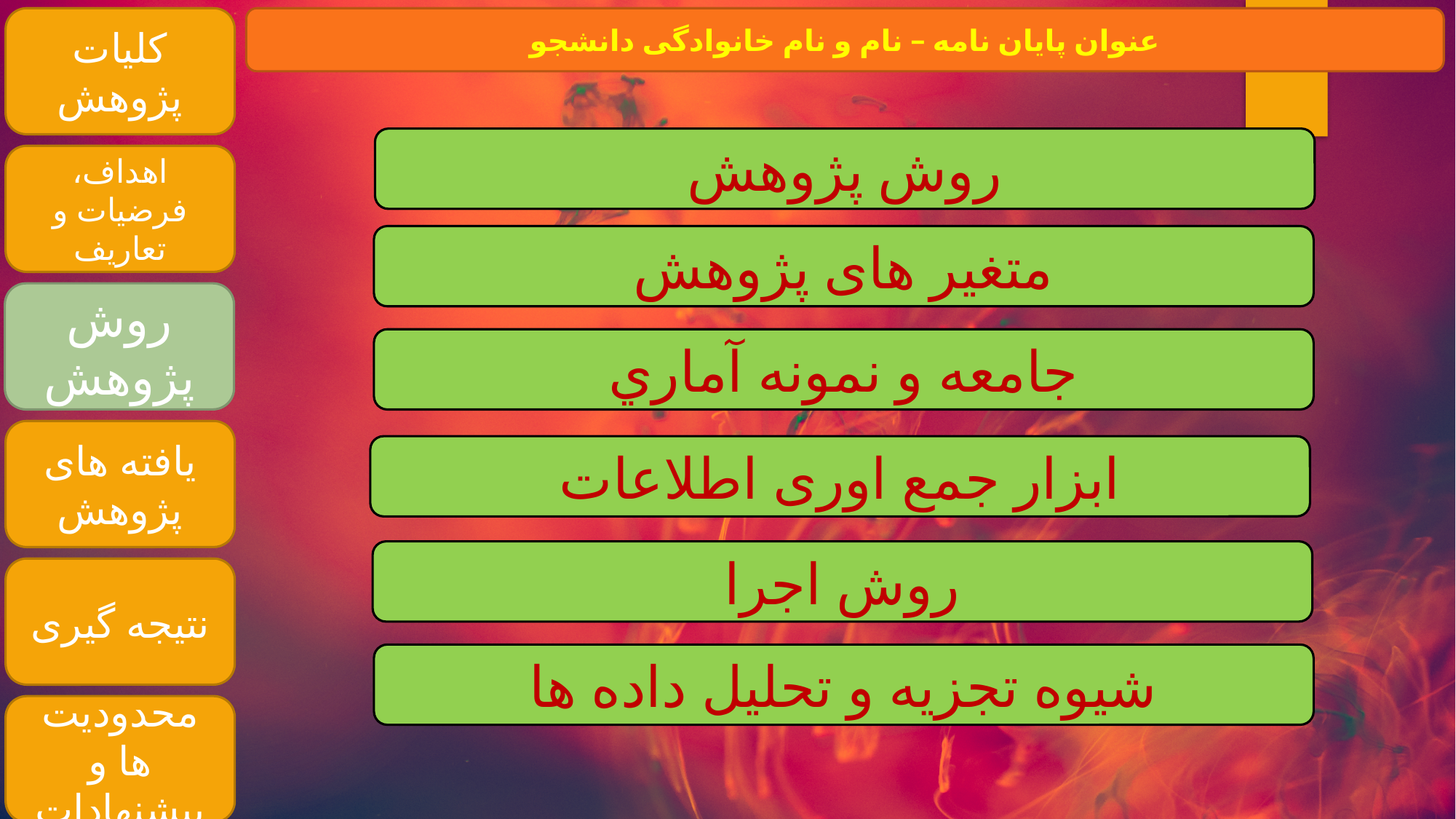

کلیات پژوهش
عنوان پایان نامه – نام و نام خانوادگی دانشجو
روش پژوهش
اهداف، فرضیات و تعاریف
متغیر های پژوهش
روش پژوهش
جامعه و نمونه آماري
یافته های پژوهش
ابزار جمع اوری اطلاعات
روش اجرا
نتیجه گیری
شیوه تجزیه و تحلیل داده ها
محدودیت ها و پیشنهادات